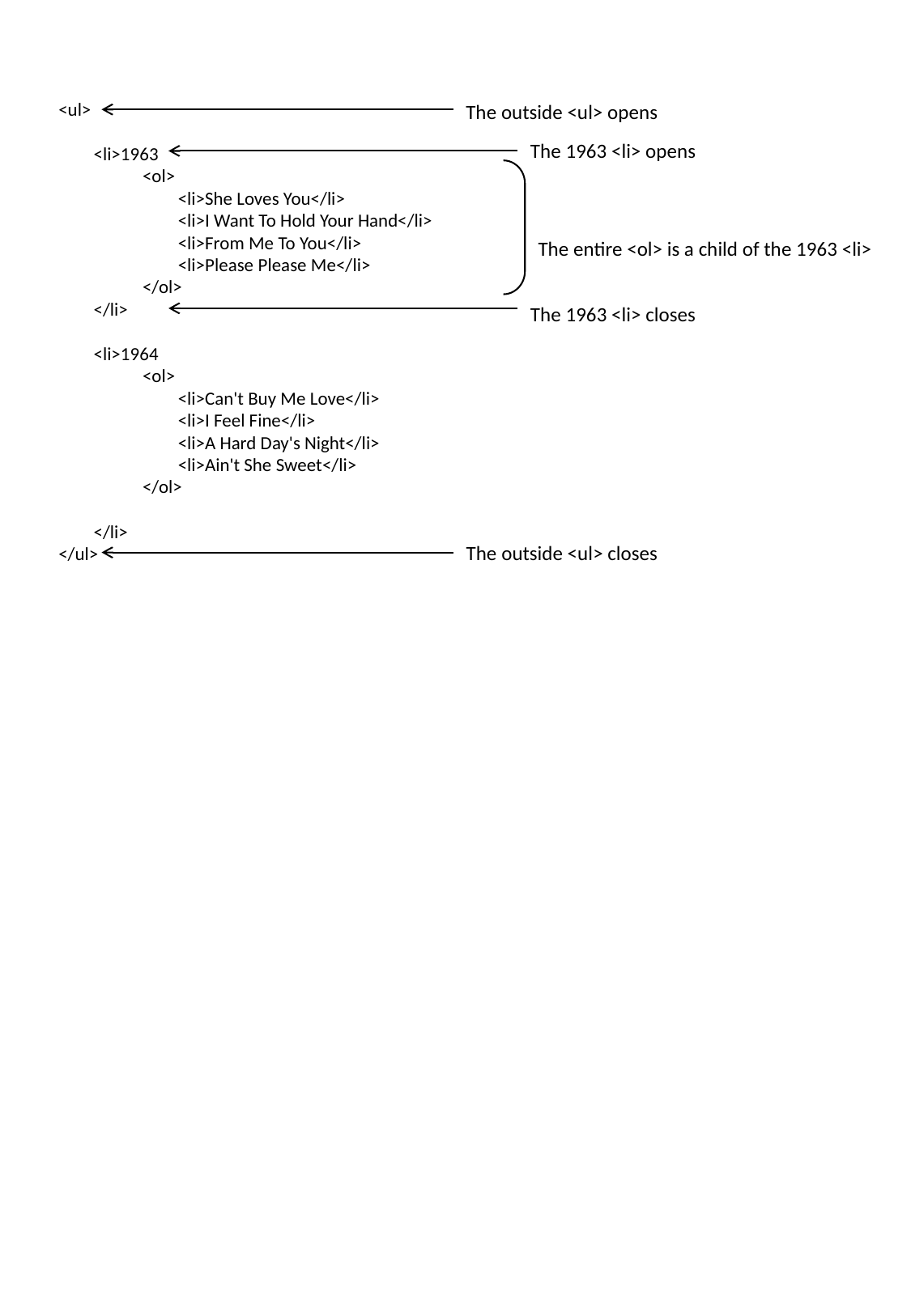

<ul>
	<li>1963
		<ol>
			<li>She Loves You</li>
			<li>I Want To Hold Your Hand</li>
			<li>From Me To You</li>
			<li>Please Please Me</li>
		</ol>
	</li>

	<li>1964
		<ol>
			<li>Can't Buy Me Love</li>
			<li>I Feel Fine</li>
			<li>A Hard Day's Night</li>
			<li>Ain't She Sweet</li>
		</ol>
	</li>
</ul>
The outside <ul> opens
The 1963 <li> opens

The entire <ol> is a child of the 1963 <li>
The 1963 <li> closes
The outside <ul> closes